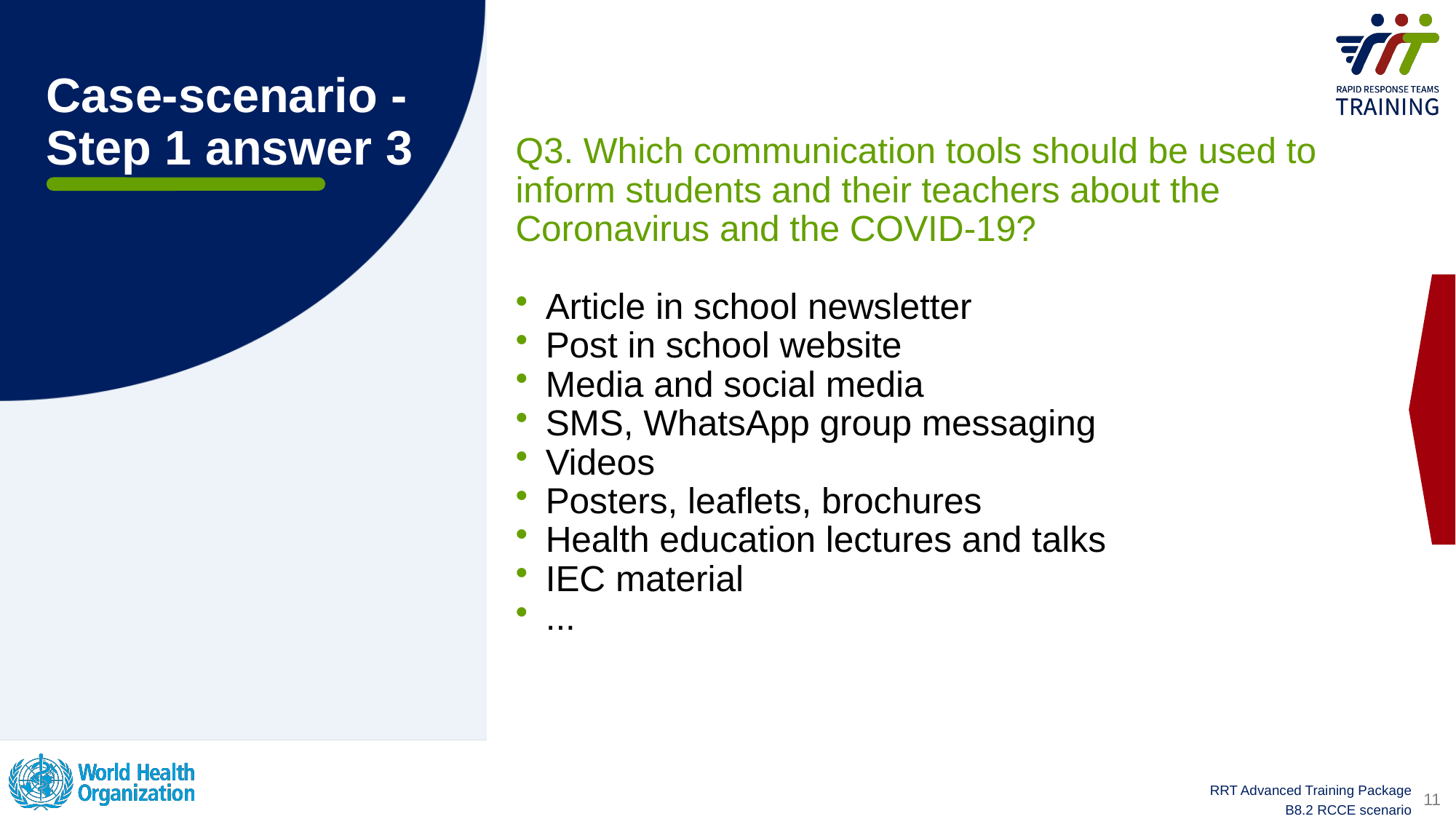

Case-scenario - Step 1 answer 3
Q3. Which communication tools should be used to inform students and their teachers about the Coronavirus and the COVID-19?

Article in school newsletter
Post in school website
Media and social media
SMS, WhatsApp group messaging
Videos
Posters, leaflets, brochures
Health education lectures and talks
IEC material
...